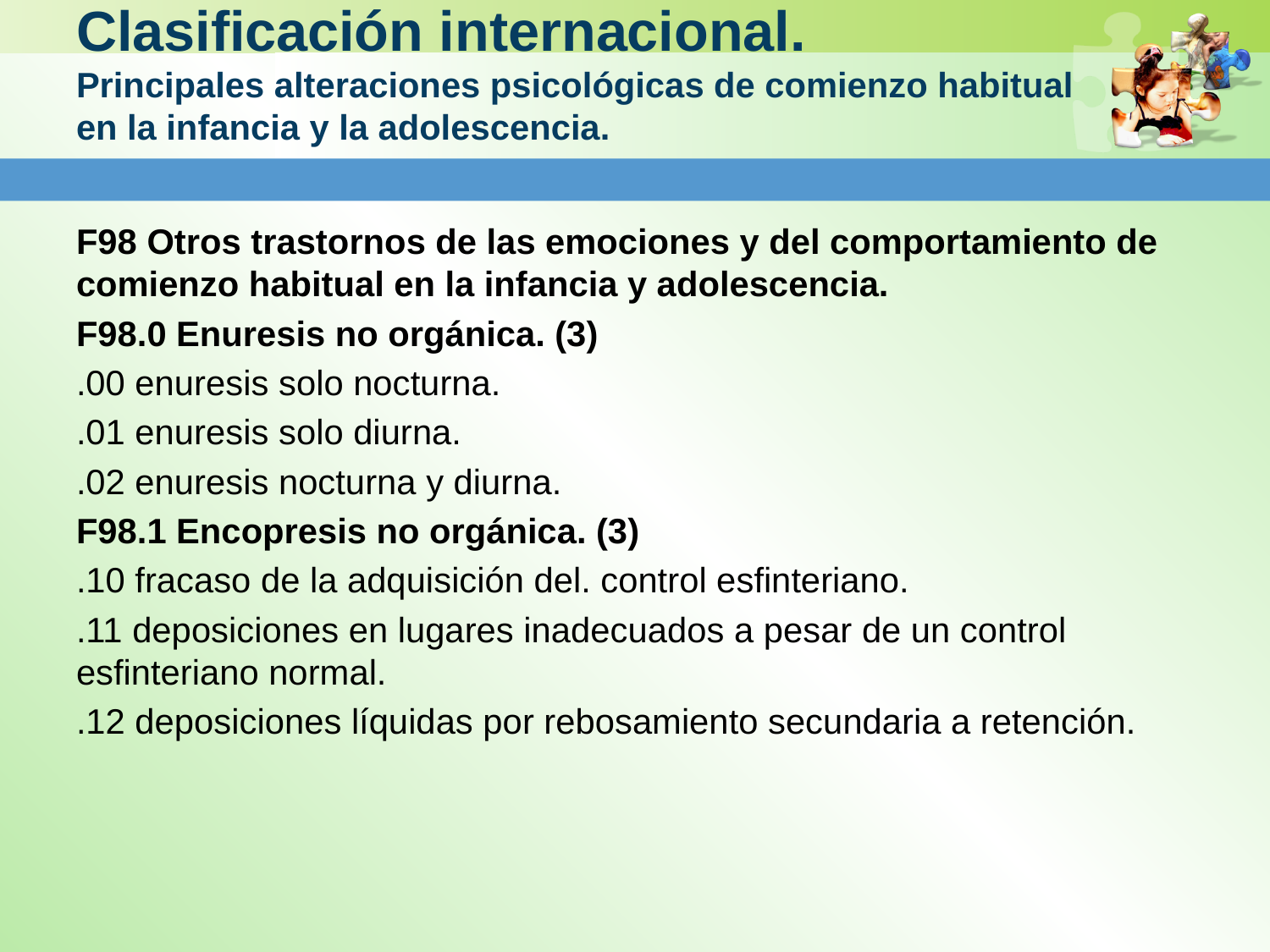

# Clasificación internacional. Principales alteraciones psicológicas de comienzo habitual en la infancia y la adolescencia.
F98 Otros trastornos de las emociones y del comportamiento de comienzo habitual en la infancia y adolescencia.
F98.0 Enuresis no orgánica. (3)
.00 enuresis solo nocturna.
.01 enuresis solo diurna.
.02 enuresis nocturna y diurna.
F98.1 Encopresis no orgánica. (3)
.10 fracaso de la adquisición del. control esfinteriano.
.11 deposiciones en lugares inadecuados a pesar de un control esfinteriano normal.
.12 deposiciones líquidas por rebosamiento secundaria a retención.